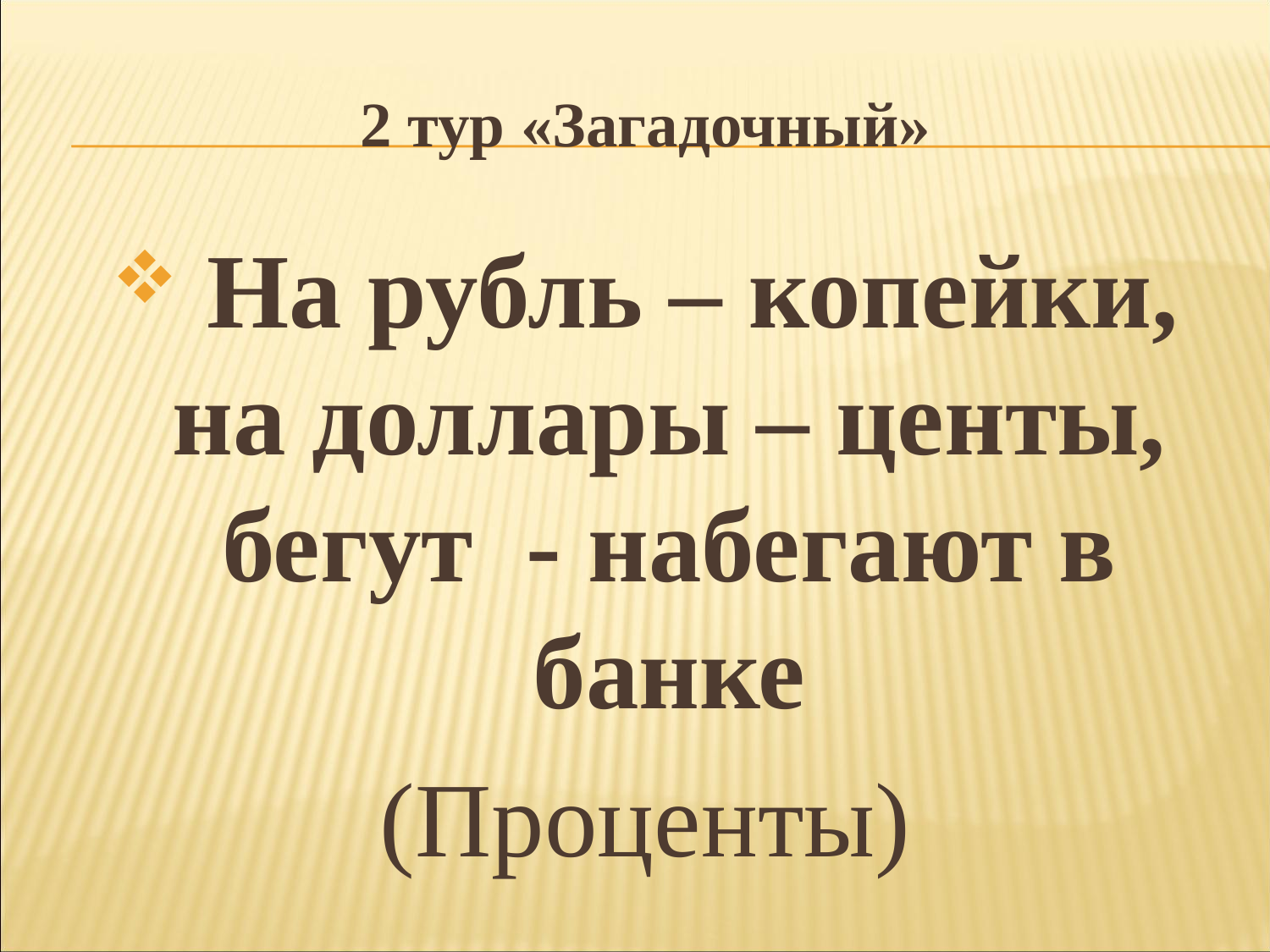

# 2 тур «Загадочный»
 На рубль – копейки, на доллары – центы, бегут  - набегают в банке
(Проценты)